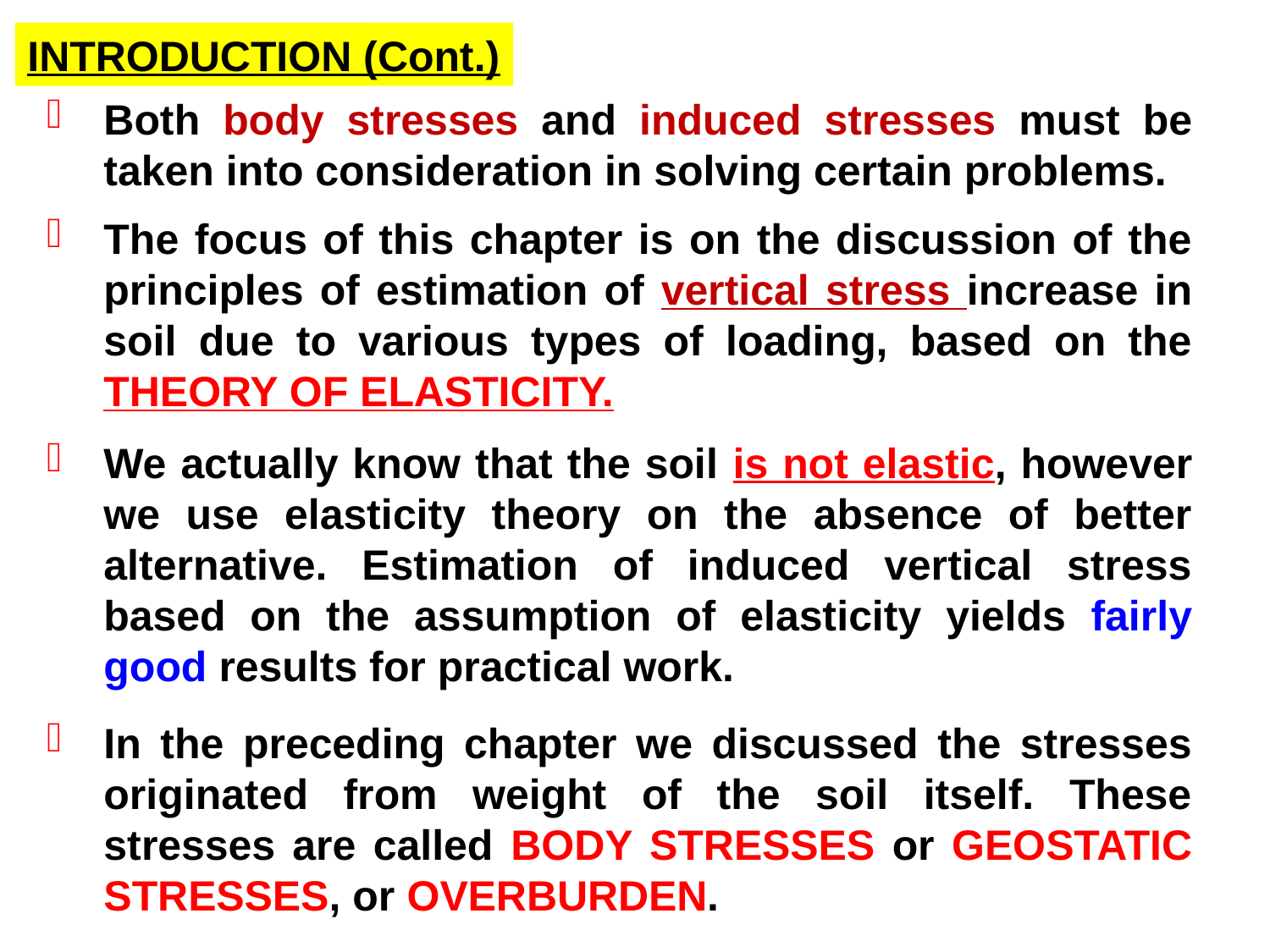

INTRODUCTION
INTRODUCTION (Cont.)
Both body stresses and induced stresses must be taken into consideration in solving certain problems.
The focus of this chapter is on the discussion of the principles of estimation of vertical stress increase in soil due to various types of loading, based on the THEORY OF ELASTICITY.
We actually know that the soil is not elastic, however we use elasticity theory on the absence of better alternative. Estimation of induced vertical stress based on the assumption of elasticity yields fairly good results for practical work.
In the preceding chapter we discussed the stresses originated from weight of the soil itself. These stresses are called BODY STRESSES or GEOSTATIC STRESSES, or OVERBURDEN.